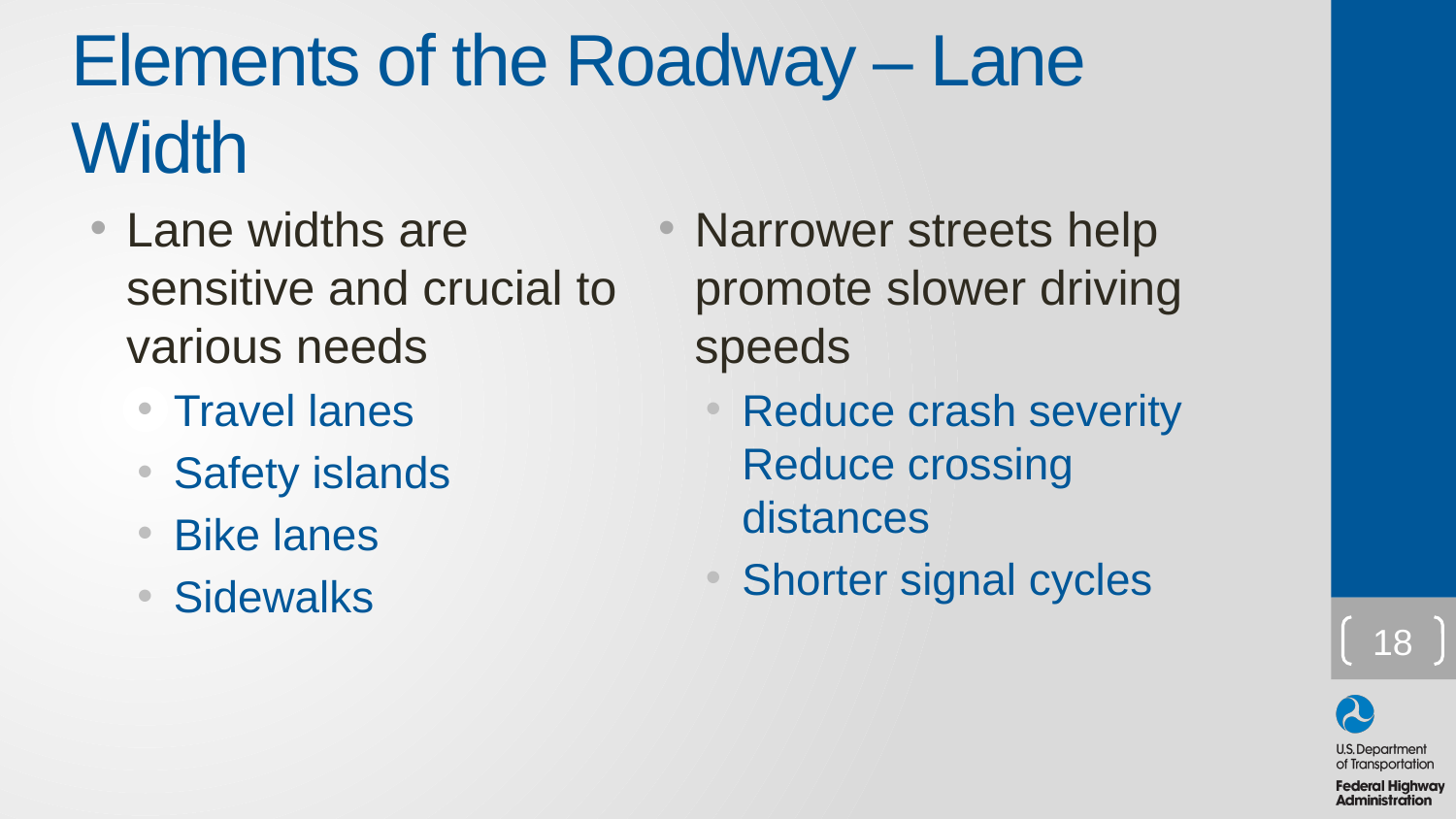

# Elements of the Roadway – Lane Width
Lane widths are sensitive and crucial to various needs
Travel lanes
Safety islands
Bike lanes
Sidewalks

Narrower streets help promote slower driving speeds
Reduce crash severity Reduce crossing distances
Shorter signal cycles

18